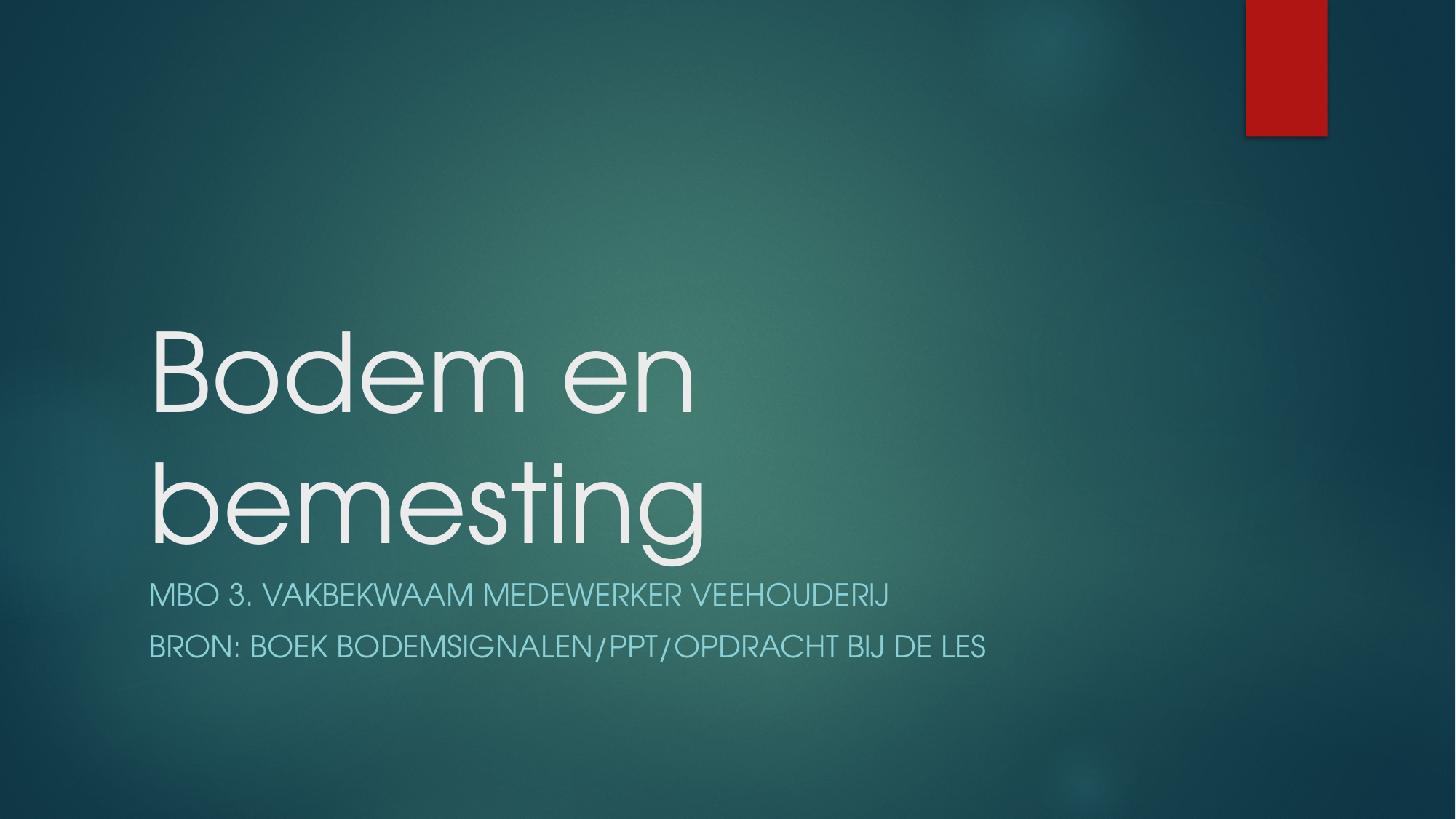

# Bodem en bemesting
MBO 3. vakbekwaam medewerker veehouderij
Bron: Boek bodemsignalen/Ppt/opdracht bij de les